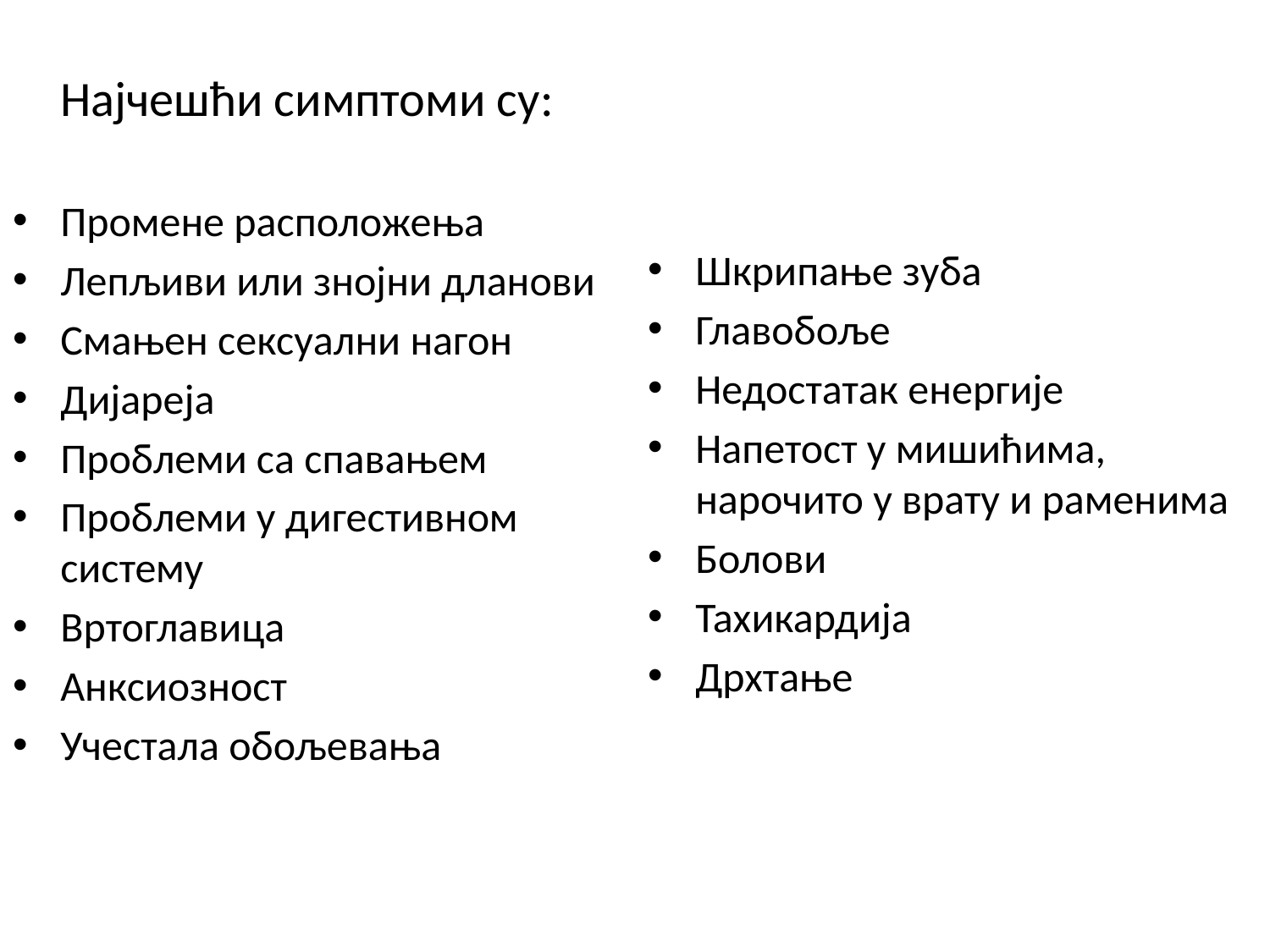

Најчешћи симптоми су:

Промене расположења
Лепљиви или знојни дланови
Смањен сексуални нагон
Дијареја
Проблеми са спавањем
Проблеми у дигестивном систему
Вртоглавица
Анксиозност
Учестала обољевања

Шкрипање зуба
Главобоље
Недостатак енергије
Напетост у мишићима, нарочито у врату и раменима
Болови
Тахикардија
Дрхтање